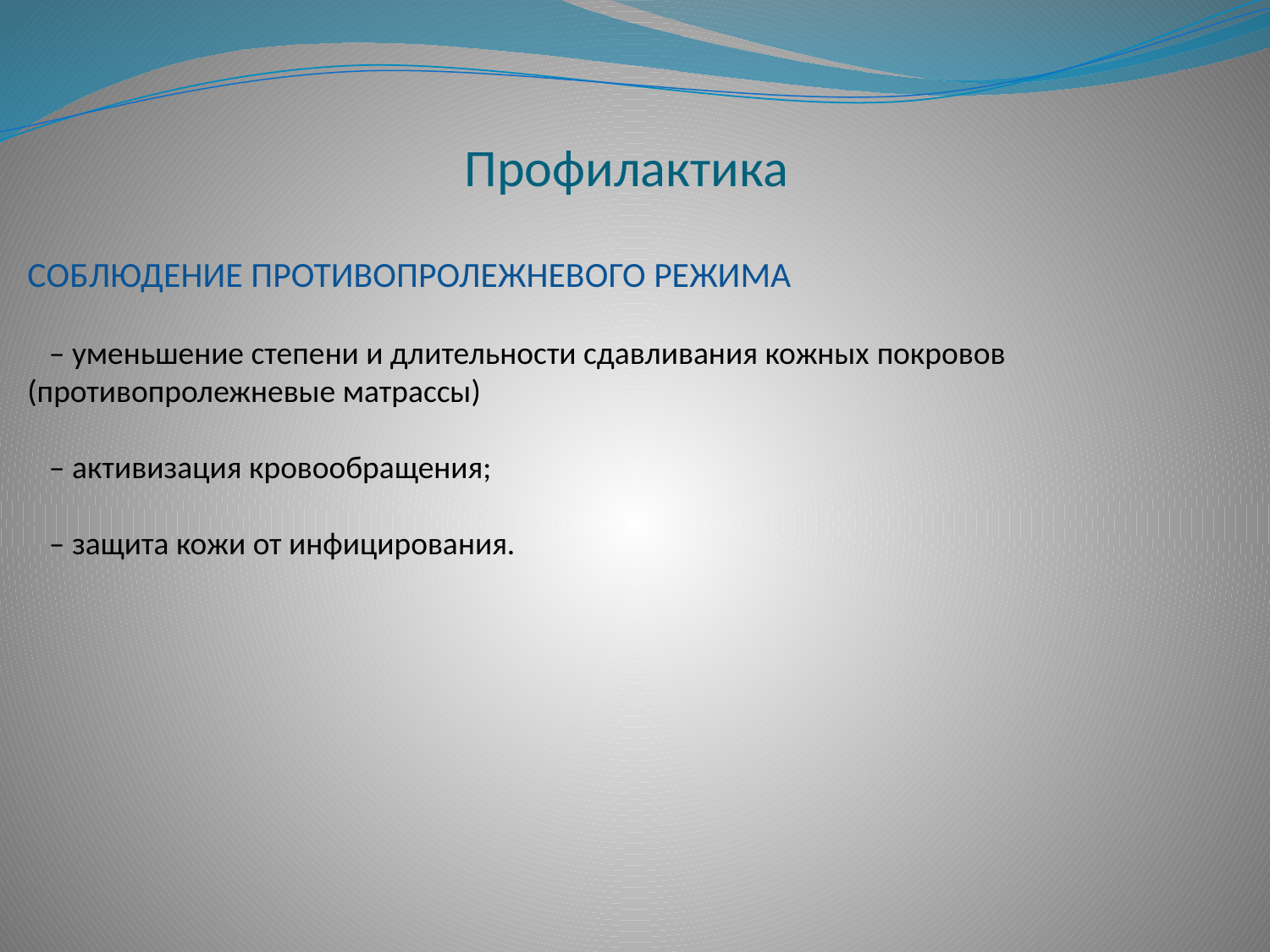

# Профилактика
СОБЛЮДЕНИЕ ПРОТИВОПРОЛЕЖНЕВОГО РЕЖИМА

   – уменьшение степени и длительности сдавливания кожных покровов       (противопролежневые матрассы)

   – активизация кровообращения;

   – защита кожи от инфицирования.